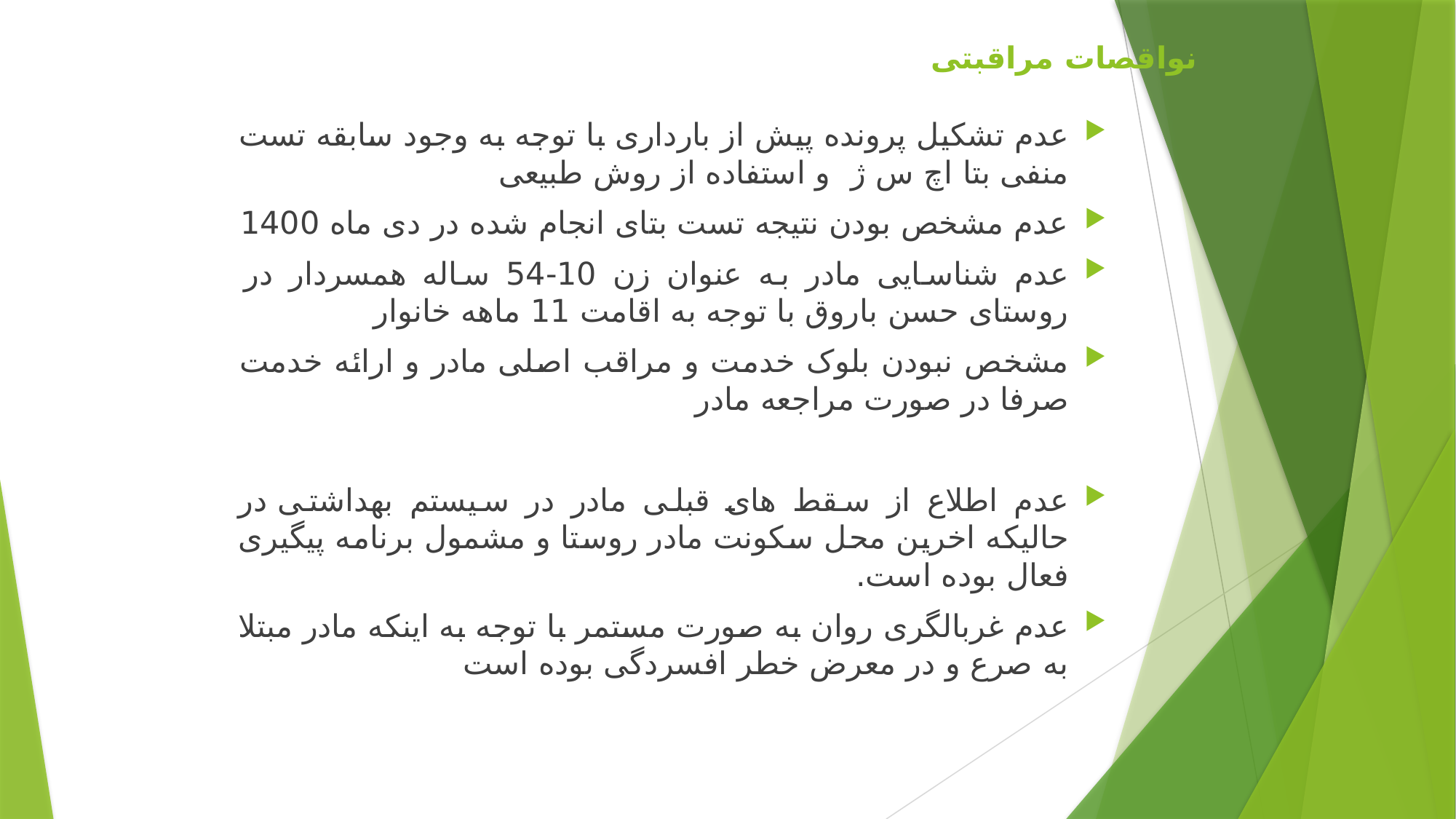

# نواقصات مراقبتی
عدم تشکیل پرونده پیش از بارداری با توجه به وجود سابقه تست منفی بتا اچ س ژ  و استفاده از روش طبیعی
عدم مشخص بودن نتیجه تست بتای انجام شده در دی ماه 1400
عدم شناسایی مادر به عنوان زن 10-54 ساله همسردار در روستای حسن باروق با توجه به اقامت 11 ماهه خانوار
مشخص نبودن بلوک خدمت و مراقب اصلی مادر و ارائه خدمت صرفا در صورت مراجعه مادر

عدم اطلاع از سقط های قبلی مادر در سیستم بهداشتی در حالیکه اخرین محل سکونت مادر روستا و مشمول برنامه پیگیری فعال بوده است.
عدم غربالگری روان به صورت مستمر با توجه به اینکه مادر مبتلا به صرع و در معرض خطر افسردگی بوده است